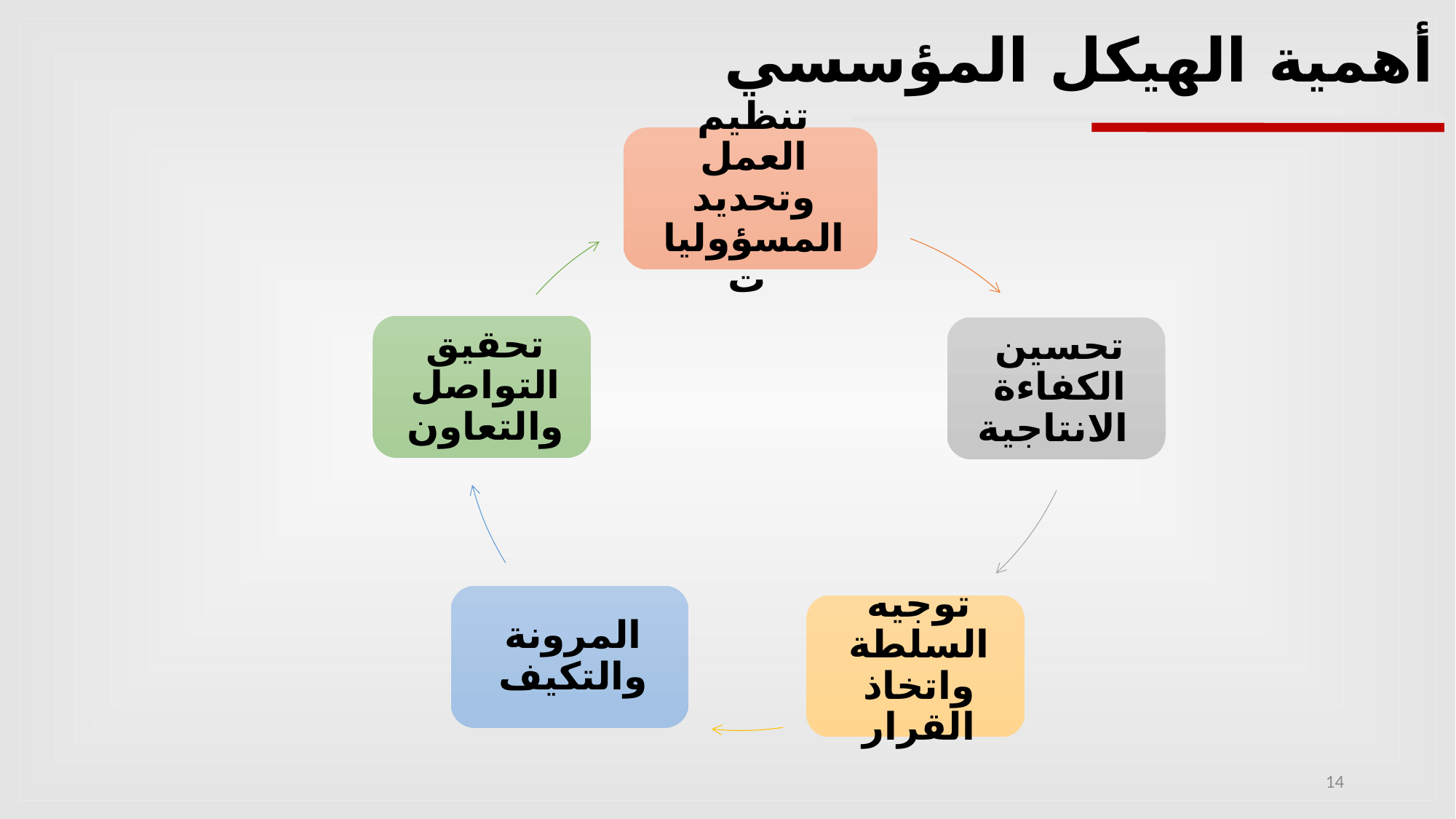

أهمية الهيكل المؤسسي

تنظيم العمل وتحديد المسؤوليات
تحسين الكفاءة الانتاجية
توجيه السلطة واتخاذ القرار
المرونة والتكيف
تحقيق التواصل والتعاون
14